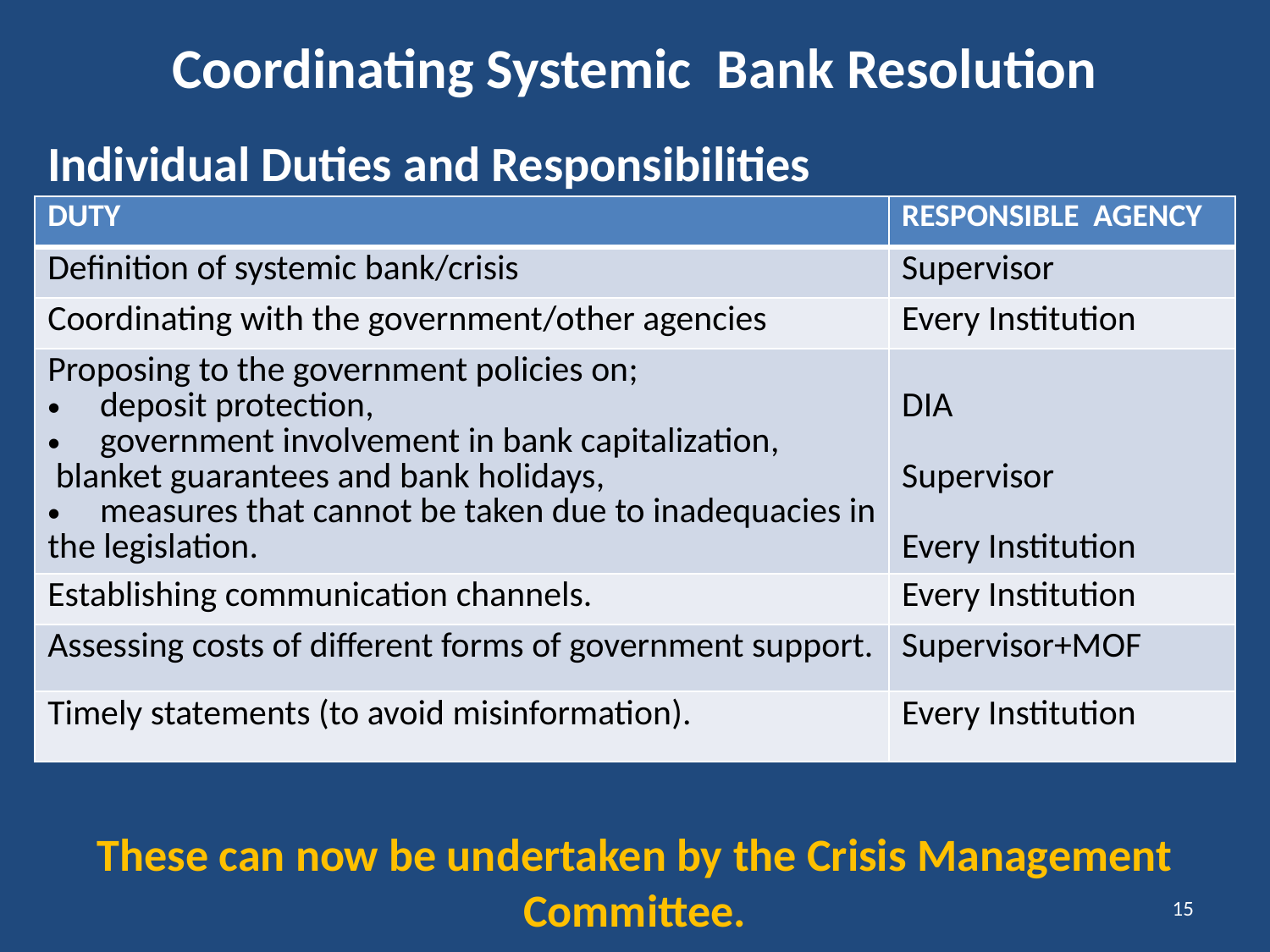

# Coordinating Systemic  Bank Resolution
Individual Duties and Responsibilities
| DUTY | RESPONSIBLE AGENCY |
| --- | --- |
| Definition of systemic bank/crisis | Supervisor |
| Coordinating with the government/other agencies | Every Institution |
| Proposing to the government policies on; deposit protection, government involvement in bank capitalization, blanket guarantees and bank holidays, measures that cannot be taken due to inadequacies in the legislation. | DIA Supervisor Every Institution |
| Establishing communication channels. | Every Institution |
| Assessing costs of different forms of government support. | Supervisor+MOF |
| Timely statements (to avoid misinformation). | Every Institution |
These can now be undertaken by the Crisis Management Committee.
15